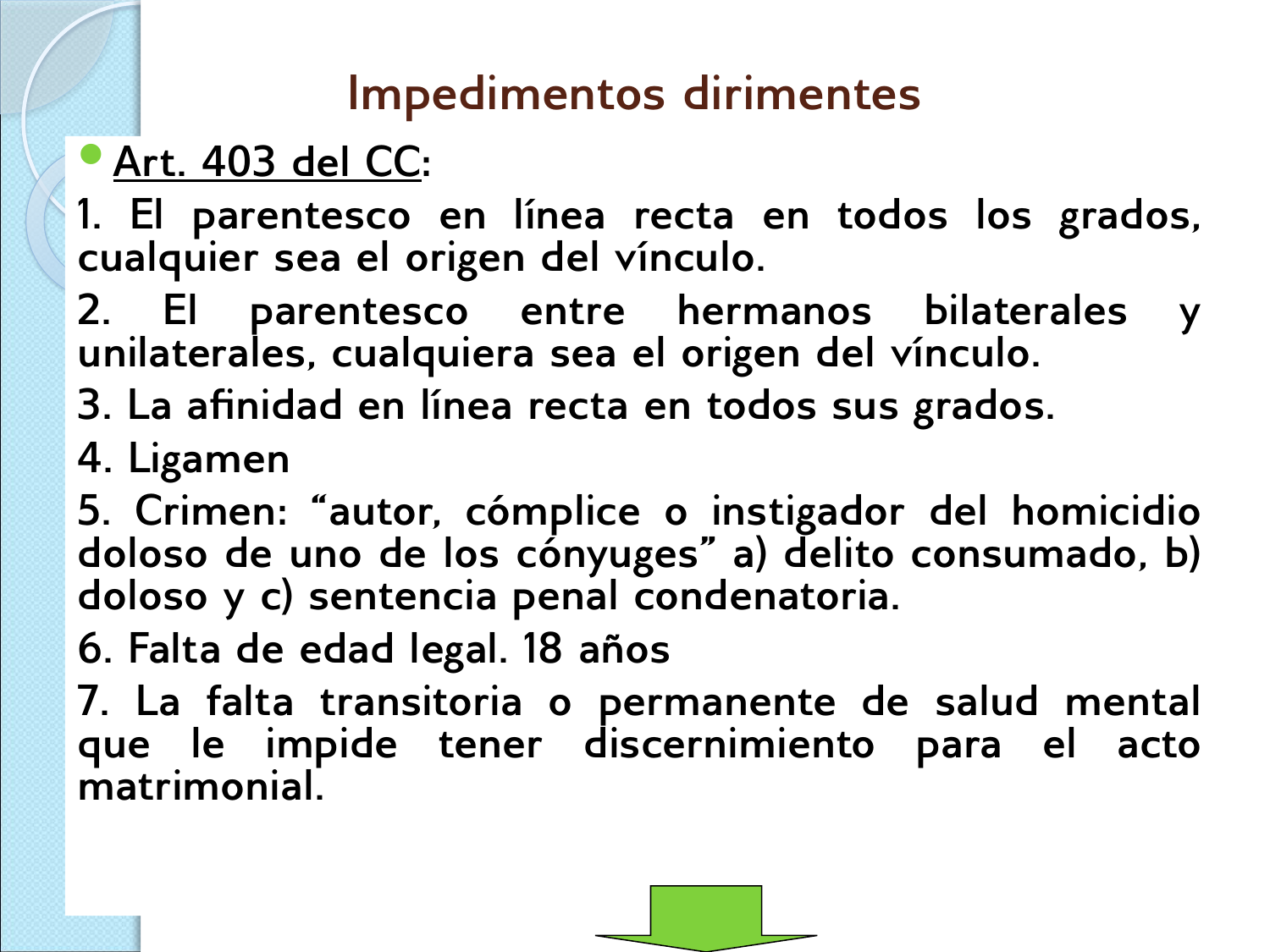

# Impedimentos dirimentes
Art. 403 del CC:
1. El parentesco en línea recta en todos los grados, cualquier sea el origen del vínculo.
2. El parentesco entre hermanos bilaterales y unilaterales, cualquiera sea el origen del vínculo.
3. La afinidad en línea recta en todos sus grados.
4. Ligamen
5. Crimen: “autor, cómplice o instigador del homicidio doloso de uno de los cónyuges” a) delito consumado, b) doloso y c) sentencia penal condenatoria.
6. Falta de edad legal. 18 años
7. La falta transitoria o permanente de salud mental que le impide tener discernimiento para el acto matrimonial.